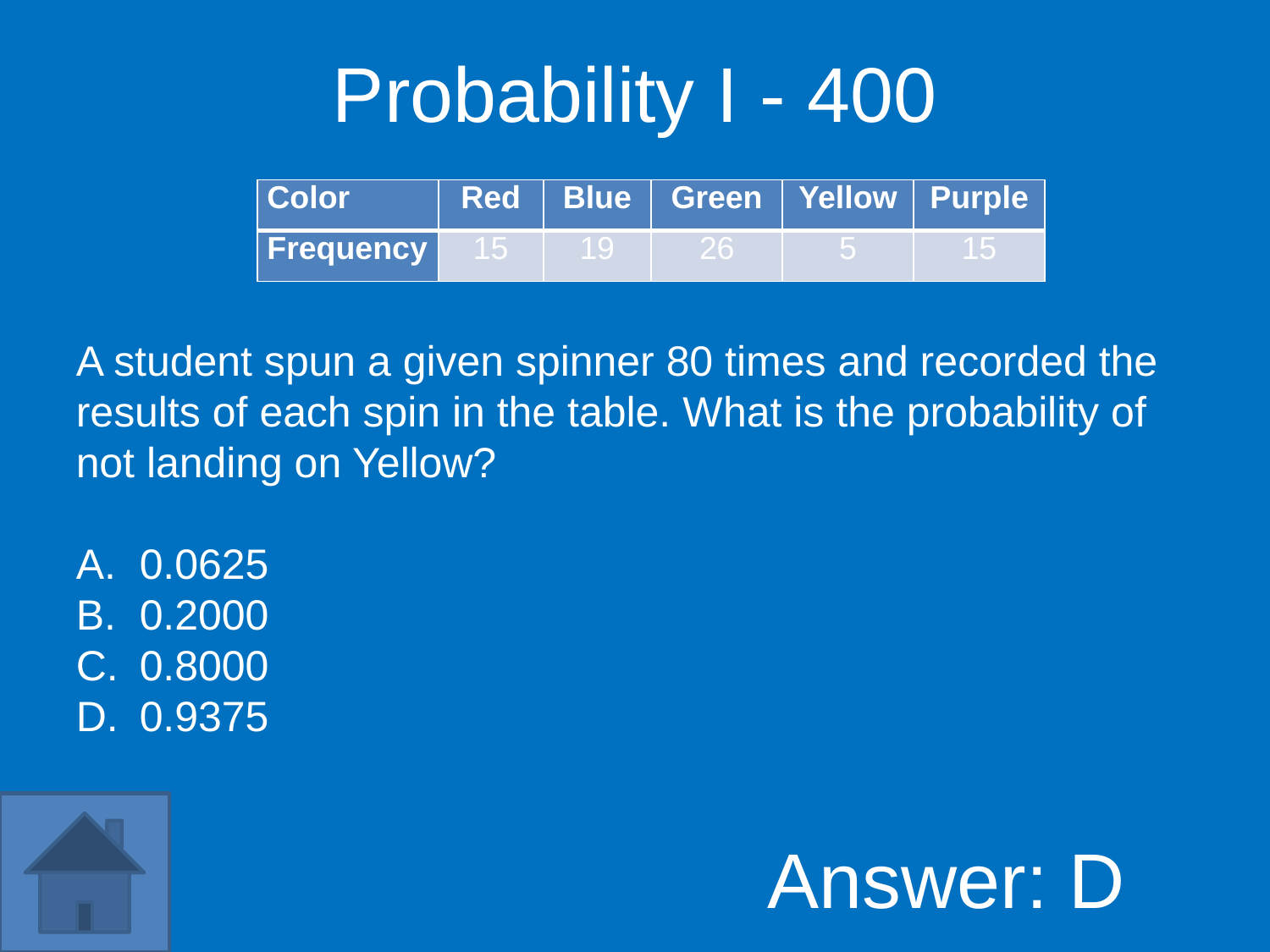

Probability I - 400
| Color | Red | Blue | Green | Yellow | Purple |
| --- | --- | --- | --- | --- | --- |
| Frequency | 15 | 19 | 26 | 5 | 15 |
A student spun a given spinner 80 times and recorded the results of each spin in the table. What is the probability of not landing on Yellow?

0.0625
0.2000
0.8000
0.9375

Answer: D